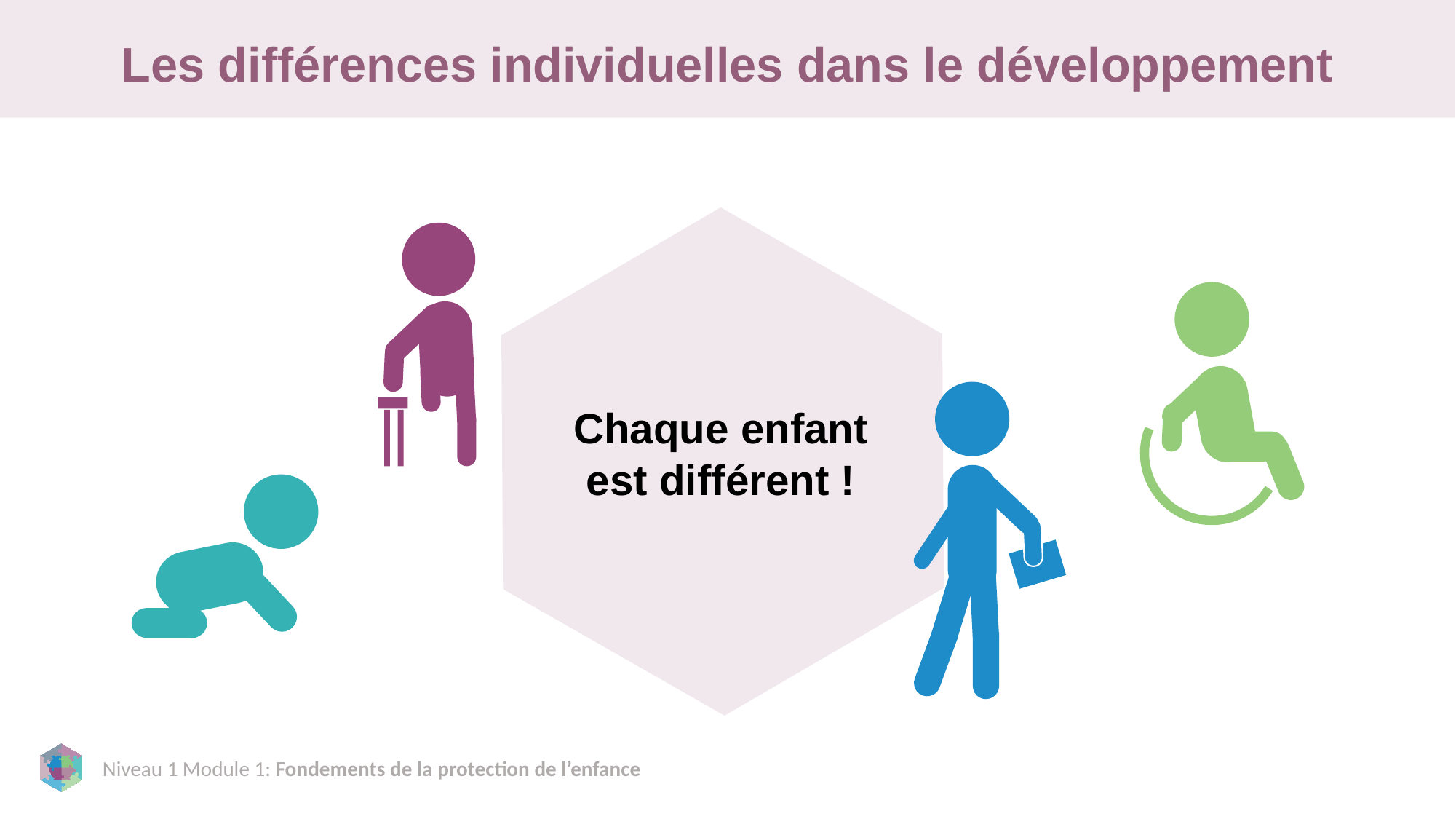

# Les différences individuelles dans le développement

Chaque enfant est différent !